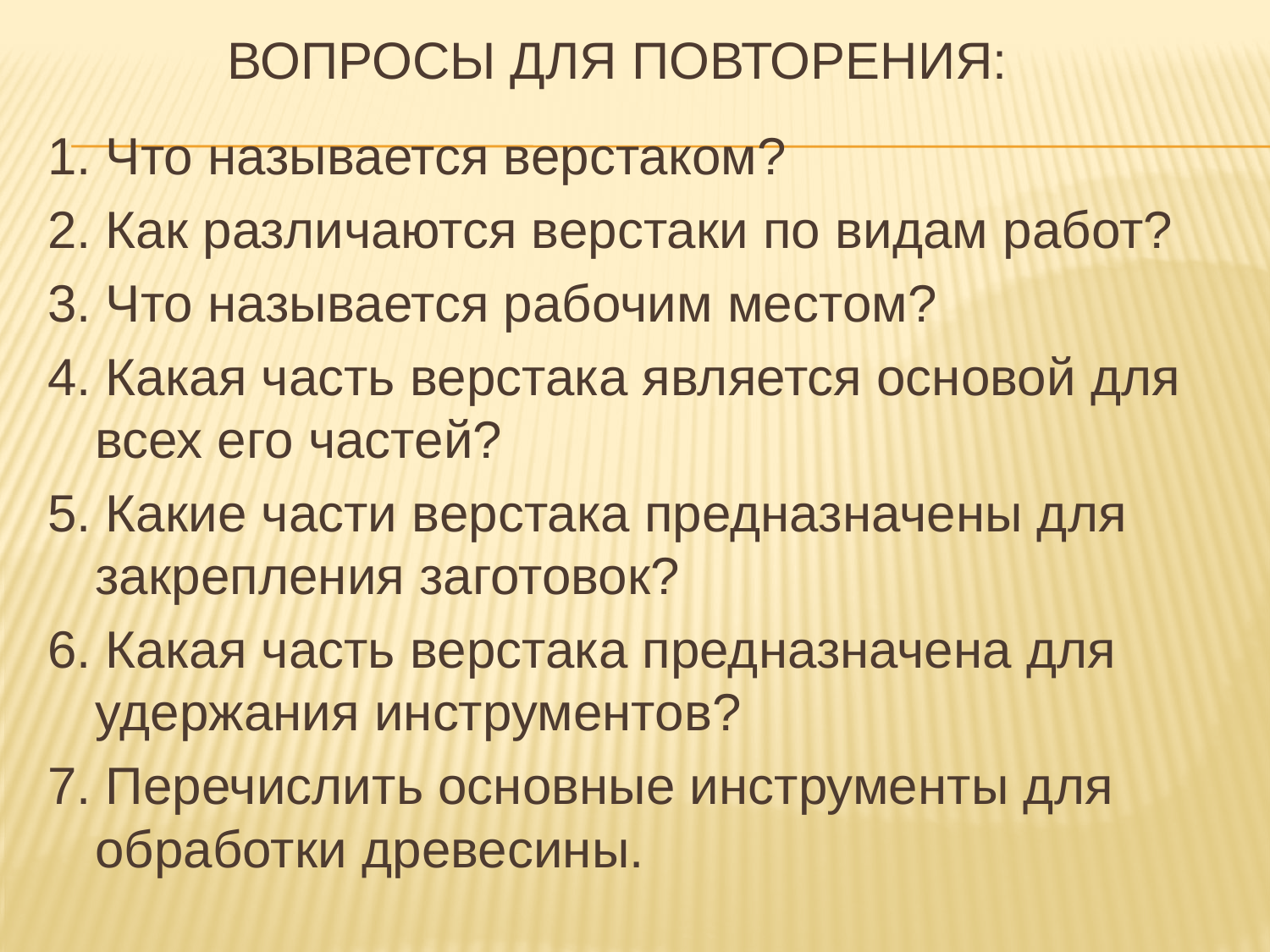

# ВОПРОСЫ ДЛЯ ПОВТОРЕНИЯ:
1. Что называется верстаком?
2. Как различаются верстаки по видам работ?
3. Что называется рабочим местом?
4. Какая часть верстака является основой для всех его частей?
5. Какие части верстака предназначены для закрепления заготовок?
6. Какая часть верстака предназначена для удержания инструментов?
7. Перечислить основные инструменты для обработки древесины.